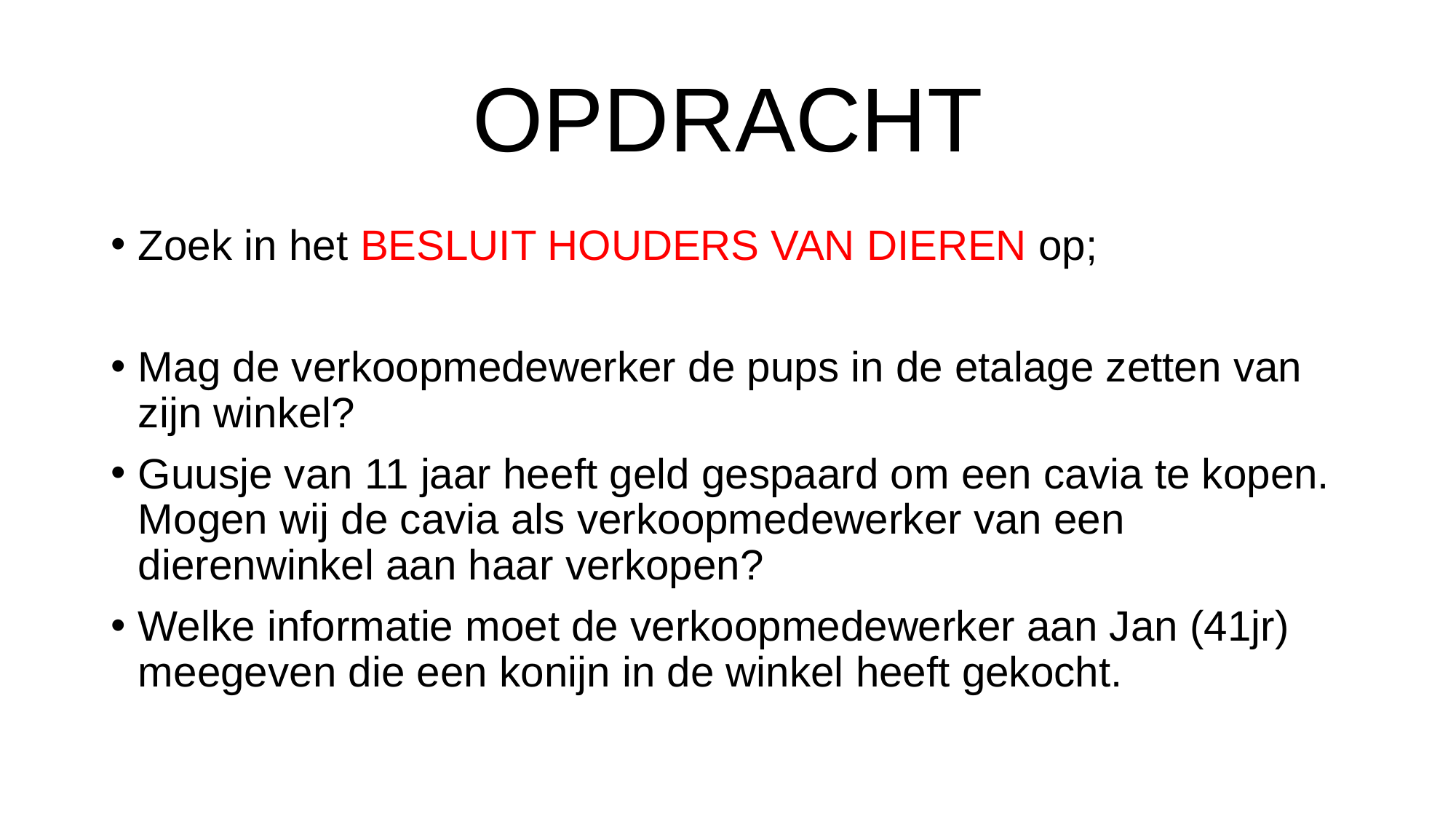

# OPDRACHT
Zoek in het BESLUIT HOUDERS VAN DIEREN op;

Mag de verkoopmedewerker de pups in de etalage zetten van zijn winkel?
Guusje van 11 jaar heeft geld gespaard om een cavia te kopen. Mogen wij de cavia als verkoopmedewerker van een dierenwinkel aan haar verkopen?
Welke informatie moet de verkoopmedewerker aan Jan (41jr) meegeven die een konijn in de winkel heeft gekocht.